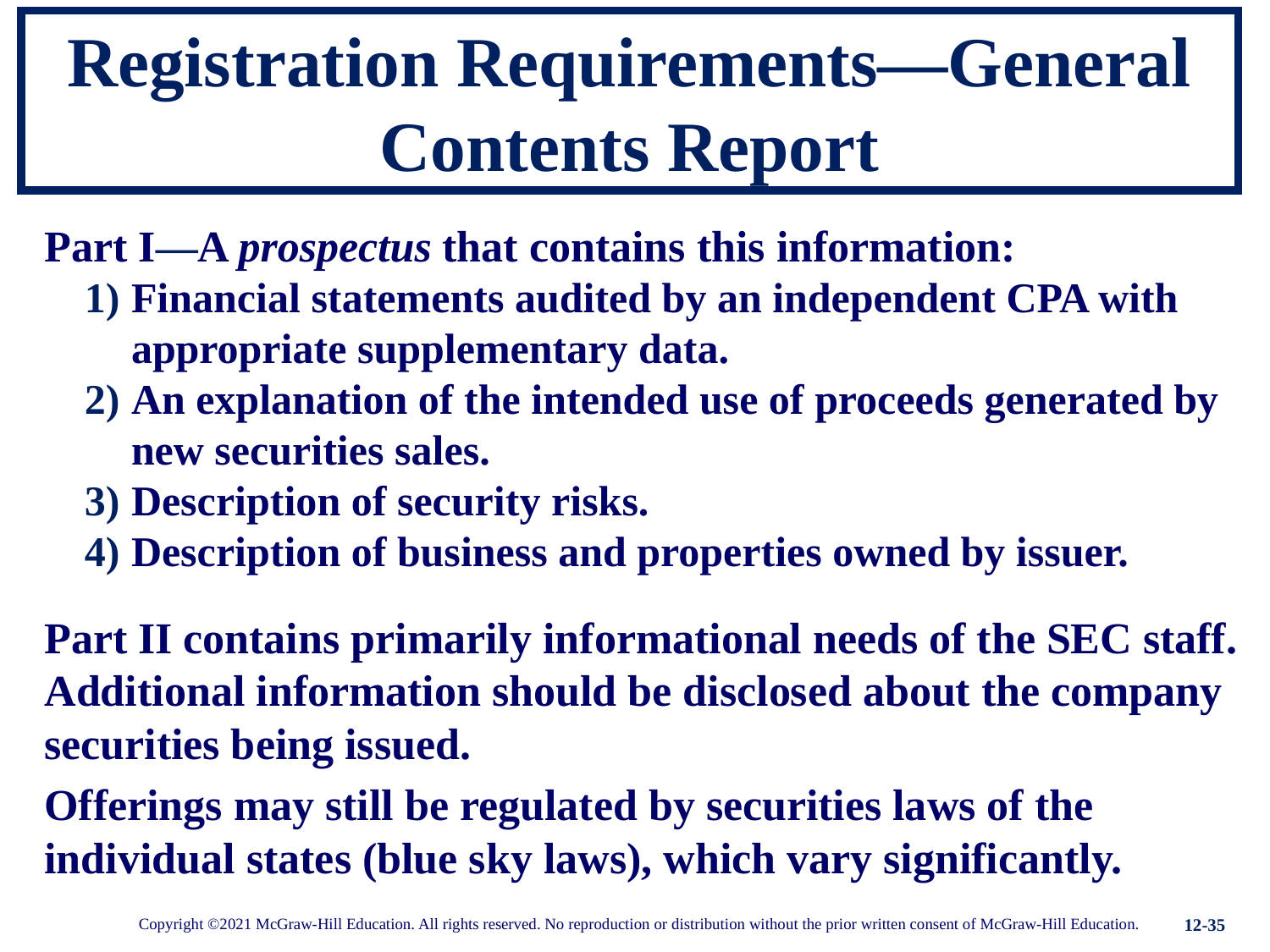

# Registration Requirements—General Contents Report
Part I—A prospectus that contains this information:
Financial statements audited by an independent CPA with appropriate supplementary data.
An explanation of the intended use of proceeds generated by new securities sales.
Description of security risks.
Description of business and properties owned by issuer.
Part II contains primarily informational needs of the SEC staff. Additional information should be disclosed about the company securities being issued.
Offerings may still be regulated by securities laws of the individual states (blue sky laws), which vary significantly.
12-35
Copyright ©2021 McGraw-Hill Education. All rights reserved. No reproduction or distribution without the prior written consent of McGraw-Hill Education.